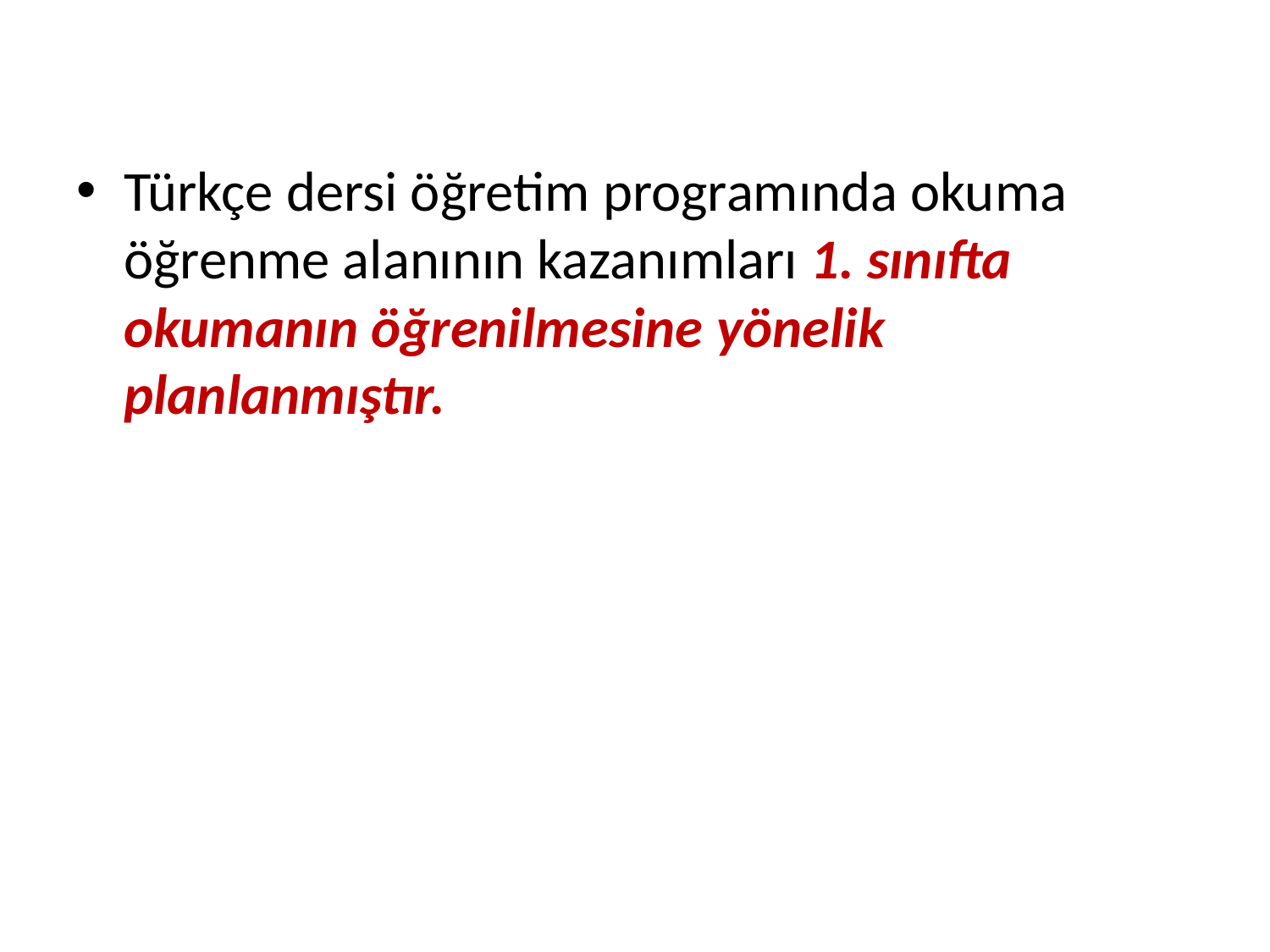

Türkçe dersi öğretim programında okuma öğrenme alanının kazanımları 1. sınıfta okumanın öğrenilmesine yönelik planlanmıştır.